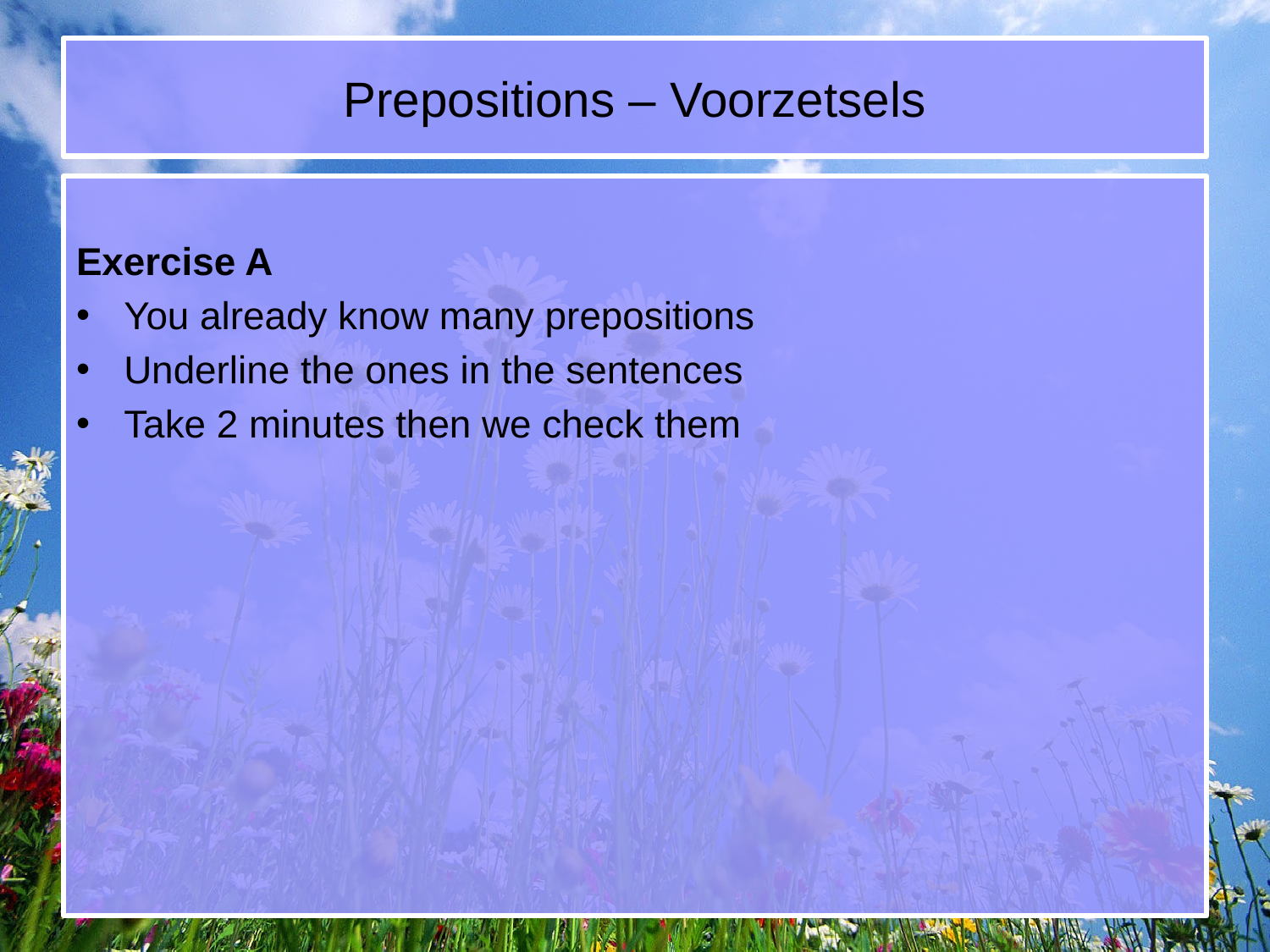

# Prepositions – Voorzetsels

Exercise A
You already know many prepositions
Underline the ones in the sentences
Take 2 minutes then we check them